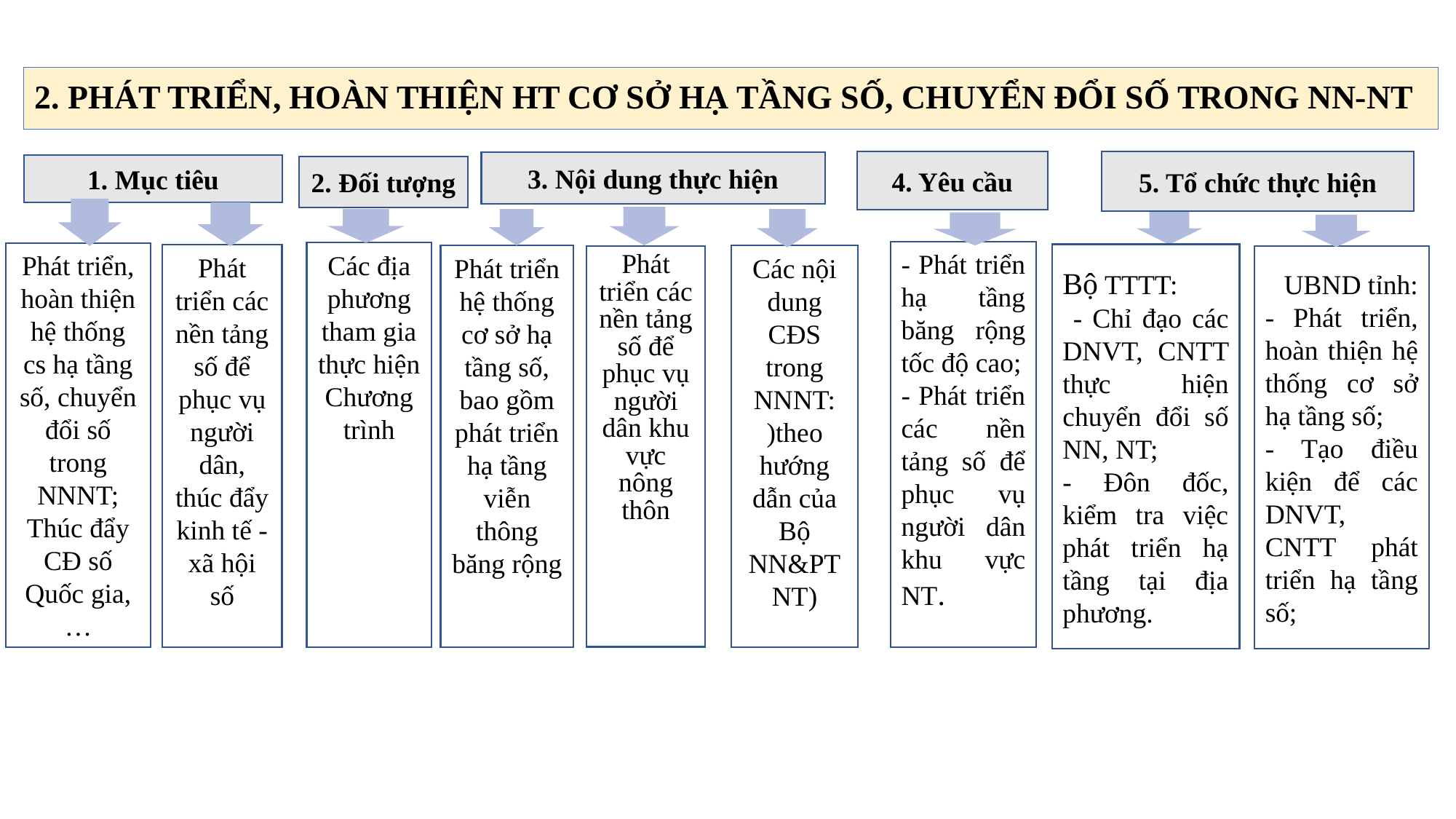

# 2. PHÁT TRIỂN, HOÀN THIỆN HT CƠ SỞ HẠ TẦNG SỐ, CHUYỂN ĐỔI SỐ TRONG NN-NT
5. Tổ chức thực hiện
4. Yêu cầu
3. Nội dung thực hiện
1. Mục tiêu
2. Đối tượng

- Phát triển hạ tầng băng rộng tốc độ cao;
- Phát triển các nền tảng số để phục vụ người dân khu vực NT.
Các địa phương tham gia thực hiện Chương trình
Phát triển, hoàn thiện hệ thống cs hạ tầng số, chuyển đổi số trong NNNT; Thúc đẩy CĐ số Quốc gia, …
Bộ TTTT:
 - Chỉ đạo các DNVT, CNTT thực hiện chuyển đổi số NN, NT;
- Đôn đốc, kiểm tra việc phát triển hạ tầng tại địa phương.
Phát triển các nền tảng số để phục vụ người dân, thúc đẩy kinh tế - xã hội số
Các nội dung CĐS trong NNNT:
)theo hướng dẫn của Bộ NN&PTNT)
Phát triển hệ thống cơ sở hạ tầng số, bao gồm phát triển hạ tầng viễn thông băng rộng
UBND tỉnh:
- Phát triển, hoàn thiện hệ thống cơ sở hạ tầng số;
- Tạo điều kiện để các DNVT, CNTT phát triển hạ tầng số;
Phát triển các nền tảng số để phục vụ người dân khu vực nông thôn